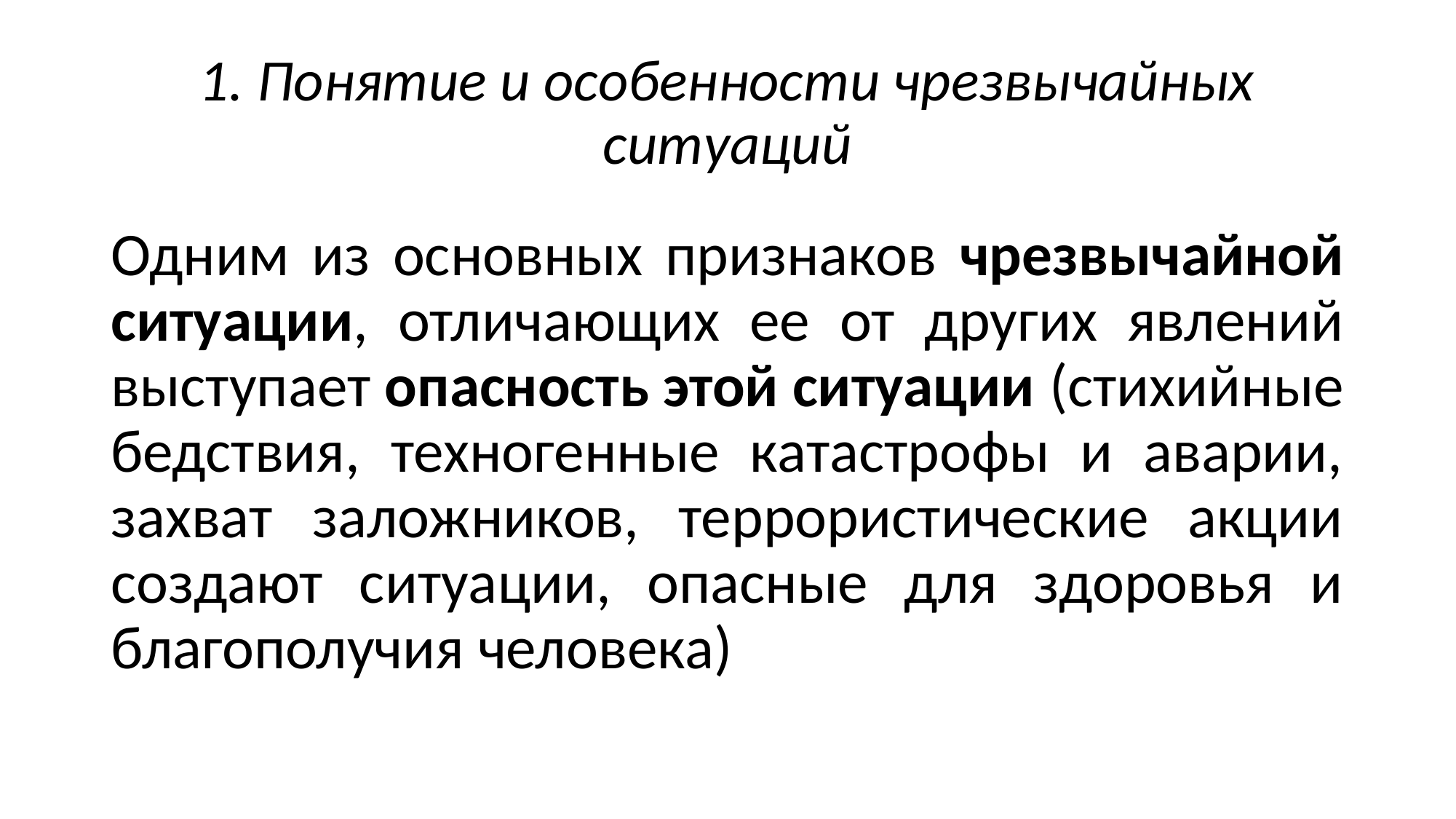

# 1. Понятие и особенности чрезвычайных ситуаций
Одним из основных признаков чрезвычайной ситуации, отличающих ее от других явлений выступает опасность этой ситуации (стихийные бедствия, техногенные катастрофы и аварии, захват заложников, террористические акции создают ситуации, опасные для здоровья и благополучия человека)